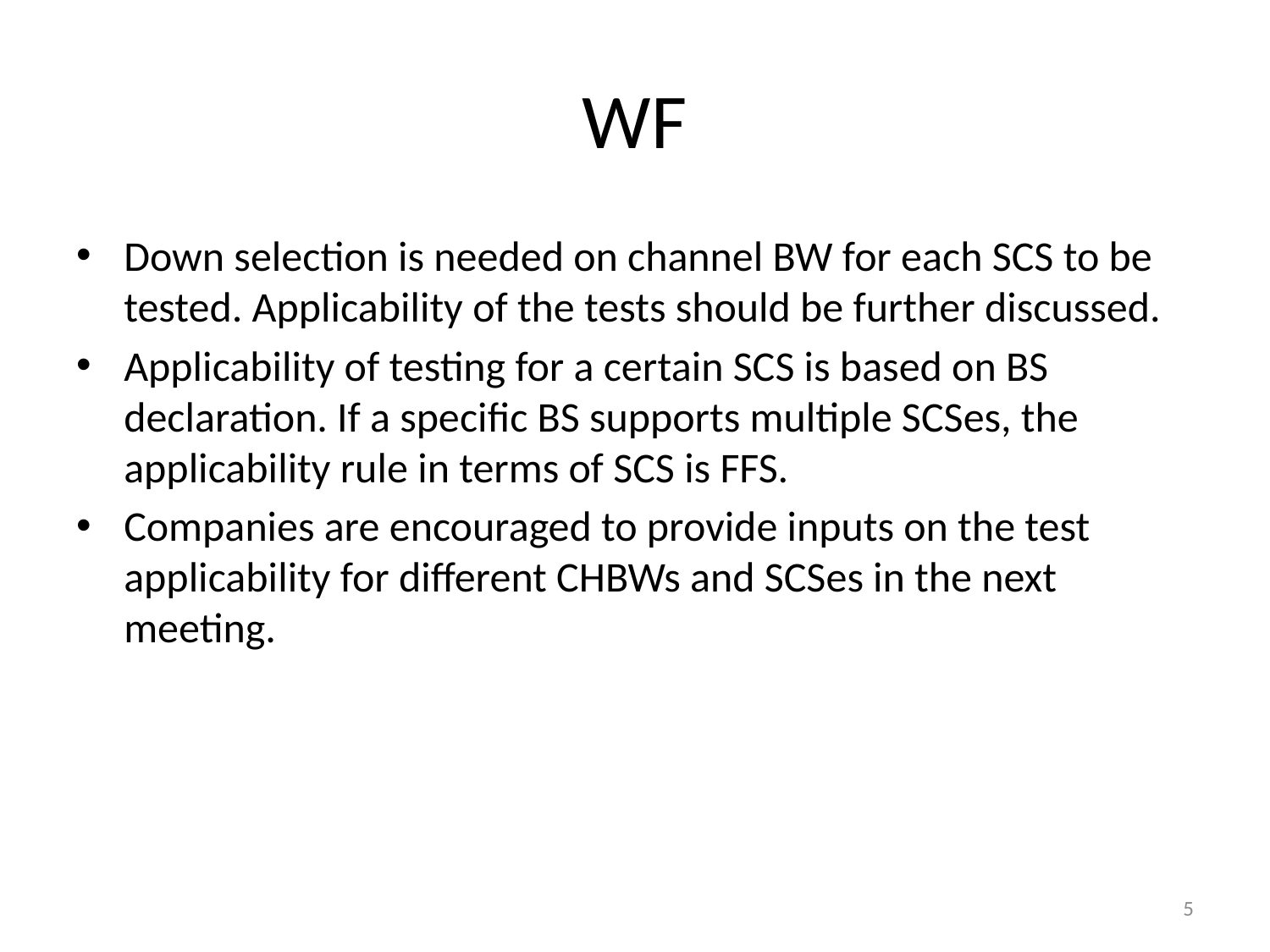

# WF
Down selection is needed on channel BW for each SCS to be tested. Applicability of the tests should be further discussed.
Applicability of testing for a certain SCS is based on BS declaration. If a specific BS supports multiple SCSes, the applicability rule in terms of SCS is FFS.
Companies are encouraged to provide inputs on the test applicability for different CHBWs and SCSes in the next meeting.

5